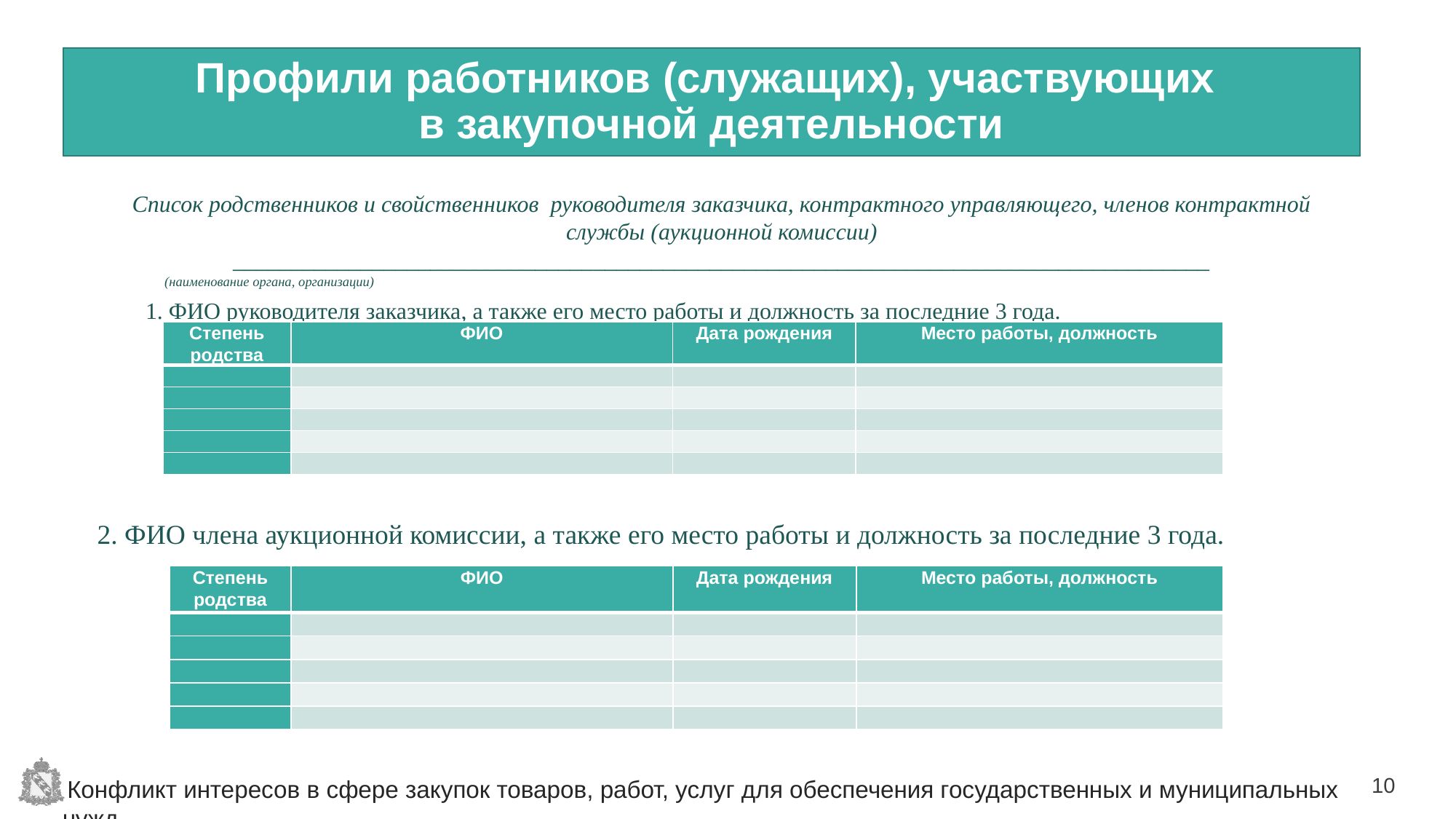

# Профили работников (служащих), участвующих в закупочной деятельности

Список родственников и свойственников  руководителя заказчика, контрактного управляющего, членов контрактной службы (аукционной комиссии)
____________________________________________________________________________________
					(наименование органа, организации)
1. ФИО руководителя заказчика, а также его место работы и должность за последние 3 года.

| Степень родства | ФИО | Дата рождения | Место работы, должность |
| --- | --- | --- | --- |
|  |  |  |  |
|  |  |  |  |
|  |  |  |  |
|  |  |  |  |
|  |  |  |  |
2. ФИО члена аукционной комиссии, а также его место работы и должность за последние 3 года.

| Степень родства | ФИО | Дата рождения | Место работы, должность |
| --- | --- | --- | --- |
|  |  |  |  |
|  |  |  |  |
|  |  |  |  |
|  |  |  |  |
|  |  |  |  |